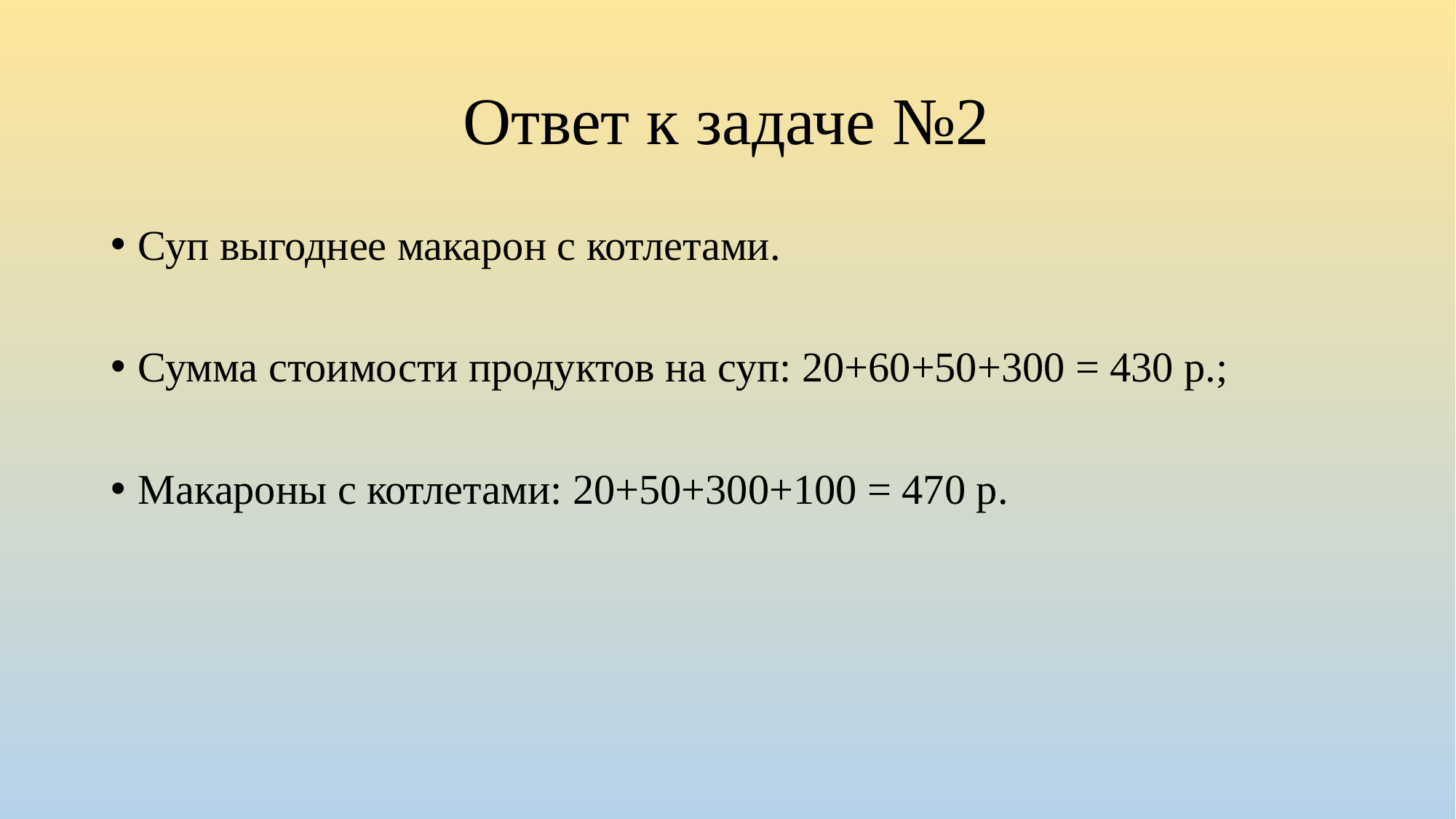

# Ответ к задаче №2
Суп выгоднее макарон с котлетами.

Сумма стоимости продуктов на суп: 20+60+50+300 = 430 р.;

Макароны с котлетами: 20+50+300+100 = 470 р.